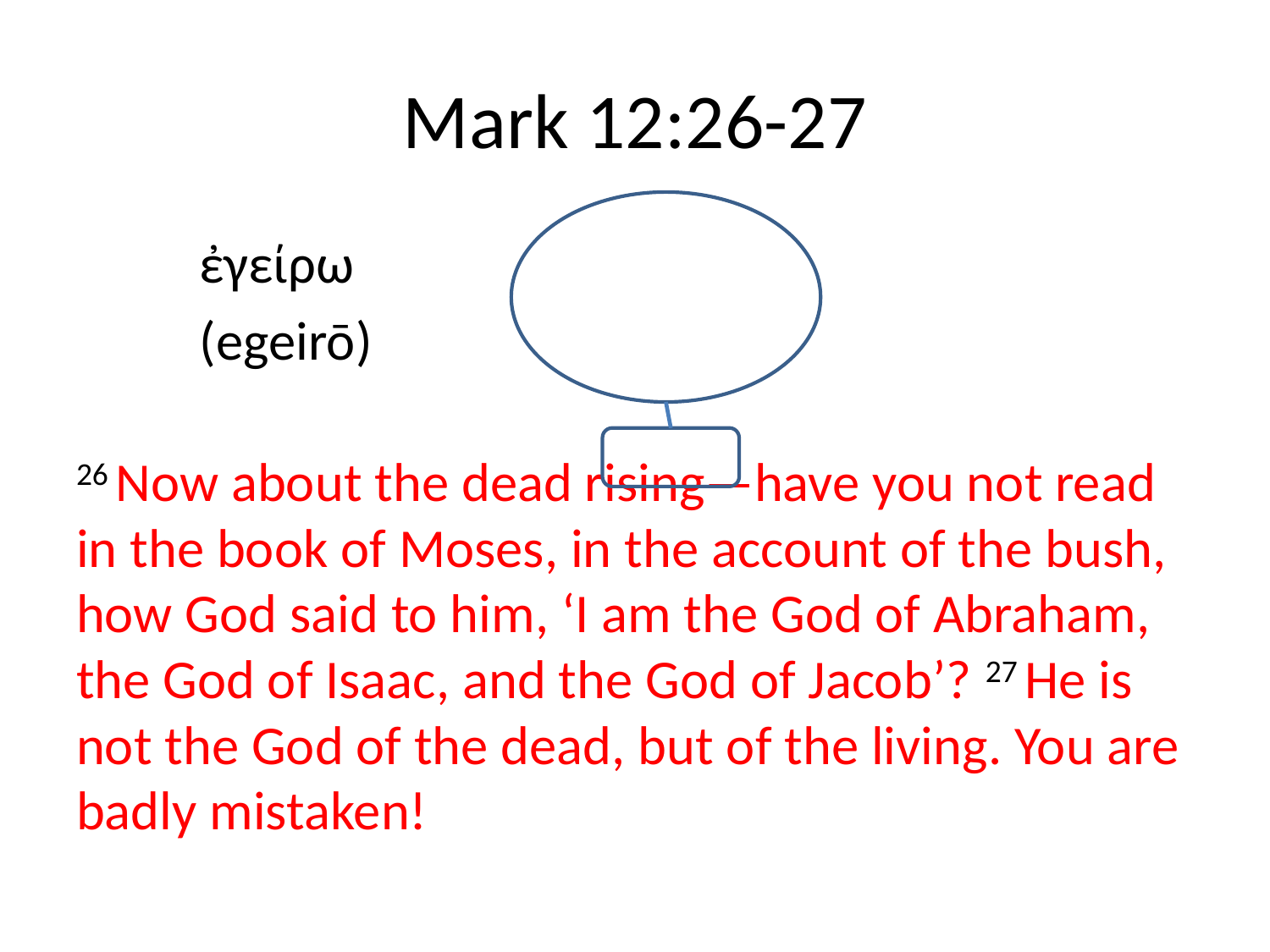

# Mark 12:26-27

				ἐγείρω
				(egeirō)

26 Now about the dead rising—have you not read in the book of Moses, in the account of the bush, how God said to him, ‘I am the God of Abraham, the God of Isaac, and the God of Jacob’? 27 He is not the God of the dead, but of the living. You are badly mistaken!